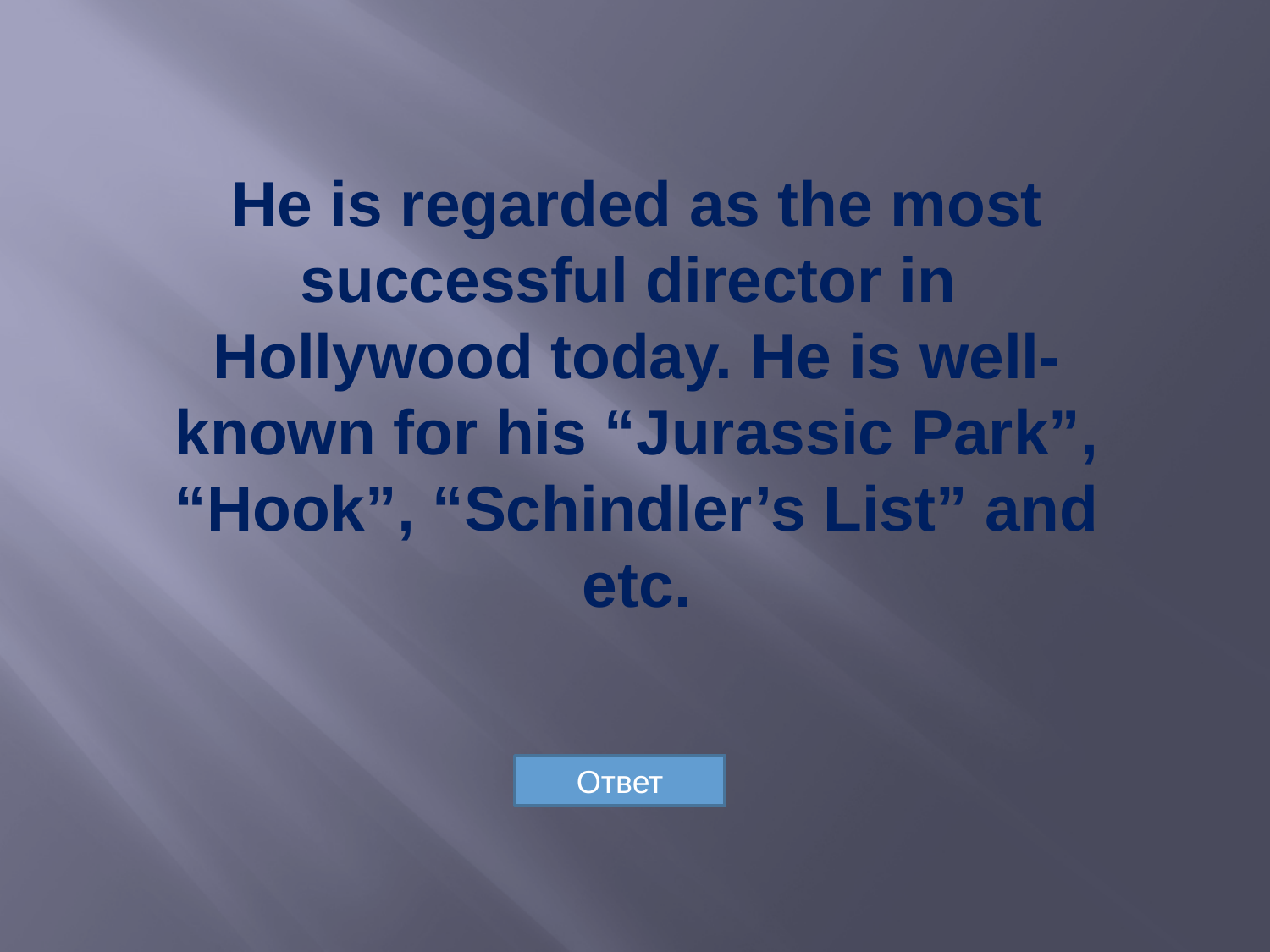

# He is regarded as the most successful director in  Hollywood today. He is well- known for his “Jurassic Park”, “Hook”, “Schindler’s List” and etc.